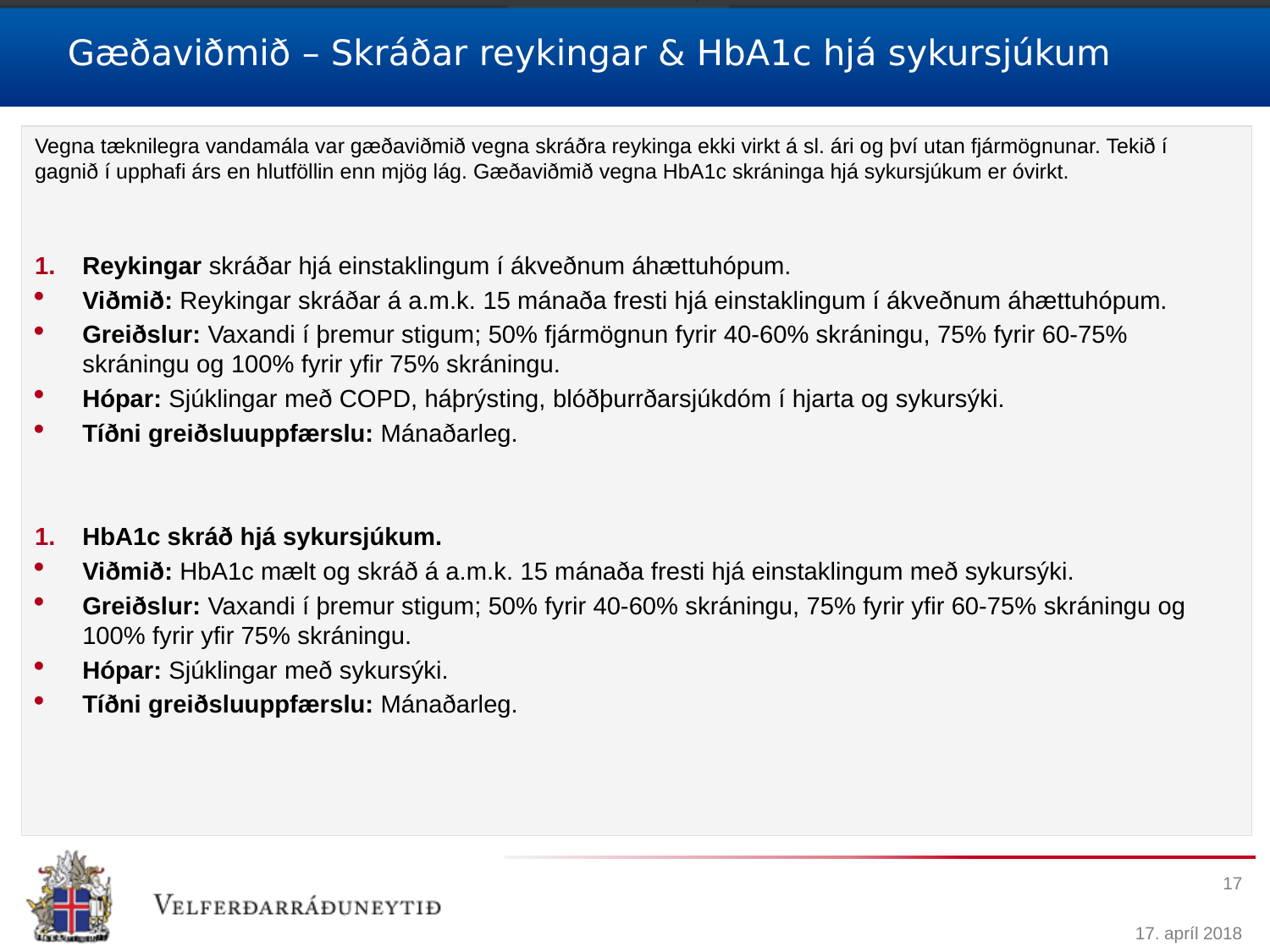

# Gæðaviðmið – Skráðar reykingar & HbA1c hjá sykursjúkum
Vegna tæknilegra vandamála var gæðaviðmið vegna skráðra reykinga ekki virkt á sl. ári og því utan fjármögnunar. Tekið í gagnið í upphafi árs en hlutföllin enn mjög lág. Gæðaviðmið vegna HbA1c skráninga hjá sykursjúkum er óvirkt.

Reykingar skráðar hjá einstaklingum í ákveðnum áhættuhópum.
Viðmið: Reykingar skráðar á a.m.k. 15 mánaða fresti hjá einstaklingum í ákveðnum áhættuhópum.
Greiðslur: Vaxandi í þremur stigum; 50% fjármögnun fyrir 40-60% skráningu, 75% fyrir 60-75% skráningu og 100% fyrir yfir 75% skráningu.
Hópar: Sjúklingar með COPD, háþrýsting, blóðþurrðarsjúkdóm í hjarta og sykursýki.
Tíðni greiðsluuppfærslu: Mánaðarleg.

HbA1c skráð hjá sykursjúkum.
Viðmið: HbA1c mælt og skráð á a.m.k. 15 mánaða fresti hjá einstaklingum með sykursýki.
Greiðslur: Vaxandi í þremur stigum; 50% fyrir 40-60% skráningu, 75% fyrir yfir 60-75% skráningu og 100% fyrir yfir 75% skráningu.
Hópar: Sjúklingar með sykursýki.
Tíðni greiðsluuppfærslu: Mánaðarleg.

17
17. apríl 2018